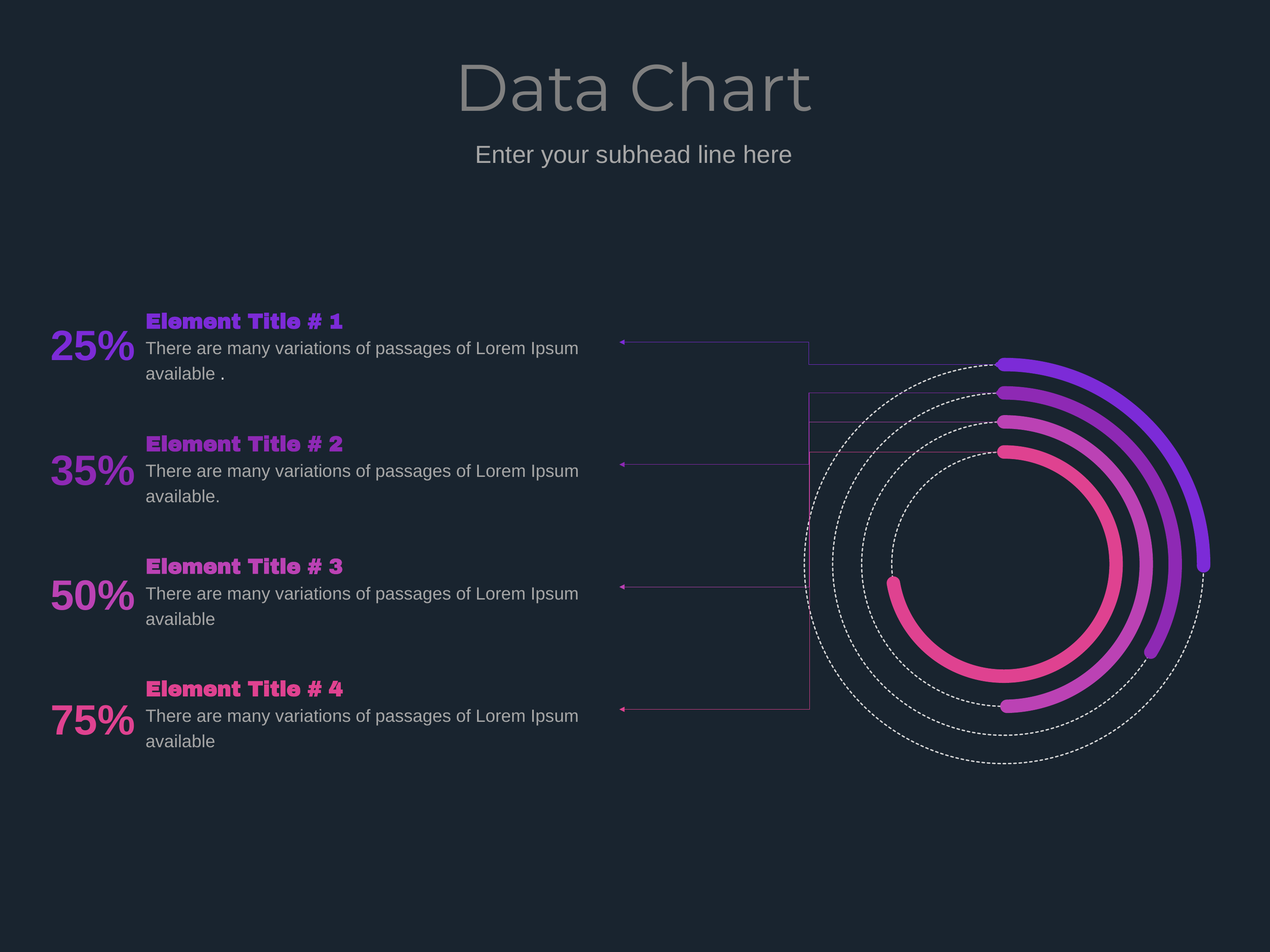

# Data Chart
Enter your subhead line here
Element Title # 1
There are many variations of passages of Lorem Ipsum available .
25%

Element Title # 2
There are many variations of passages of Lorem Ipsum available.
35%

Element Title # 3
There are many variations of passages of Lorem Ipsum available
50%
Element Title # 4
There are many variations of passages of Lorem Ipsum available
75%